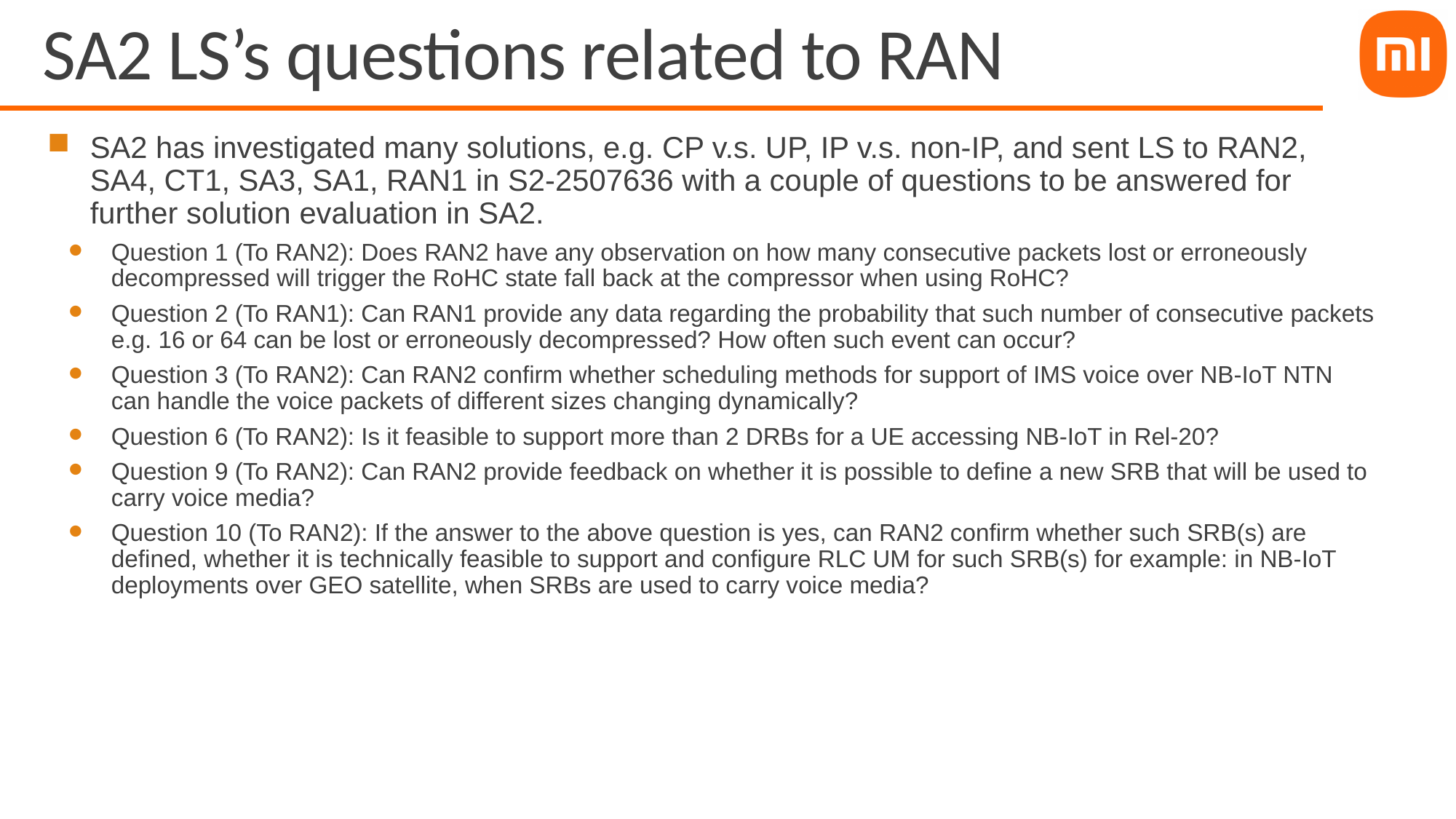

# SA2 LS’s questions related to RAN
SA2 has investigated many solutions, e.g. CP v.s. UP, IP v.s. non-IP, and sent LS to RAN2, SA4, CT1, SA3, SA1, RAN1 in S2-2507636 with a couple of questions to be answered for further solution evaluation in SA2.
Question 1 (To RAN2): Does RAN2 have any observation on how many consecutive packets lost or erroneously decompressed will trigger the RoHC state fall back at the compressor when using RoHC?
Question 2 (To RAN1): Can RAN1 provide any data regarding the probability that such number of consecutive packets e.g. 16 or 64 can be lost or erroneously decompressed? How often such event can occur?
Question 3 (To RAN2): Can RAN2 confirm whether scheduling methods for support of IMS voice over NB-IoT NTN can handle the voice packets of different sizes changing dynamically?
Question 6 (To RAN2): Is it feasible to support more than 2 DRBs for a UE accessing NB-IoT in Rel-20?
Question 9 (To RAN2): Can RAN2 provide feedback on whether it is possible to define a new SRB that will be used to carry voice media?
Question 10 (To RAN2): If the answer to the above question is yes, can RAN2 confirm whether such SRB(s) are defined, whether it is technically feasible to support and configure RLC UM for such SRB(s) for example: in NB-IoT deployments over GEO satellite, when SRBs are used to carry voice media?